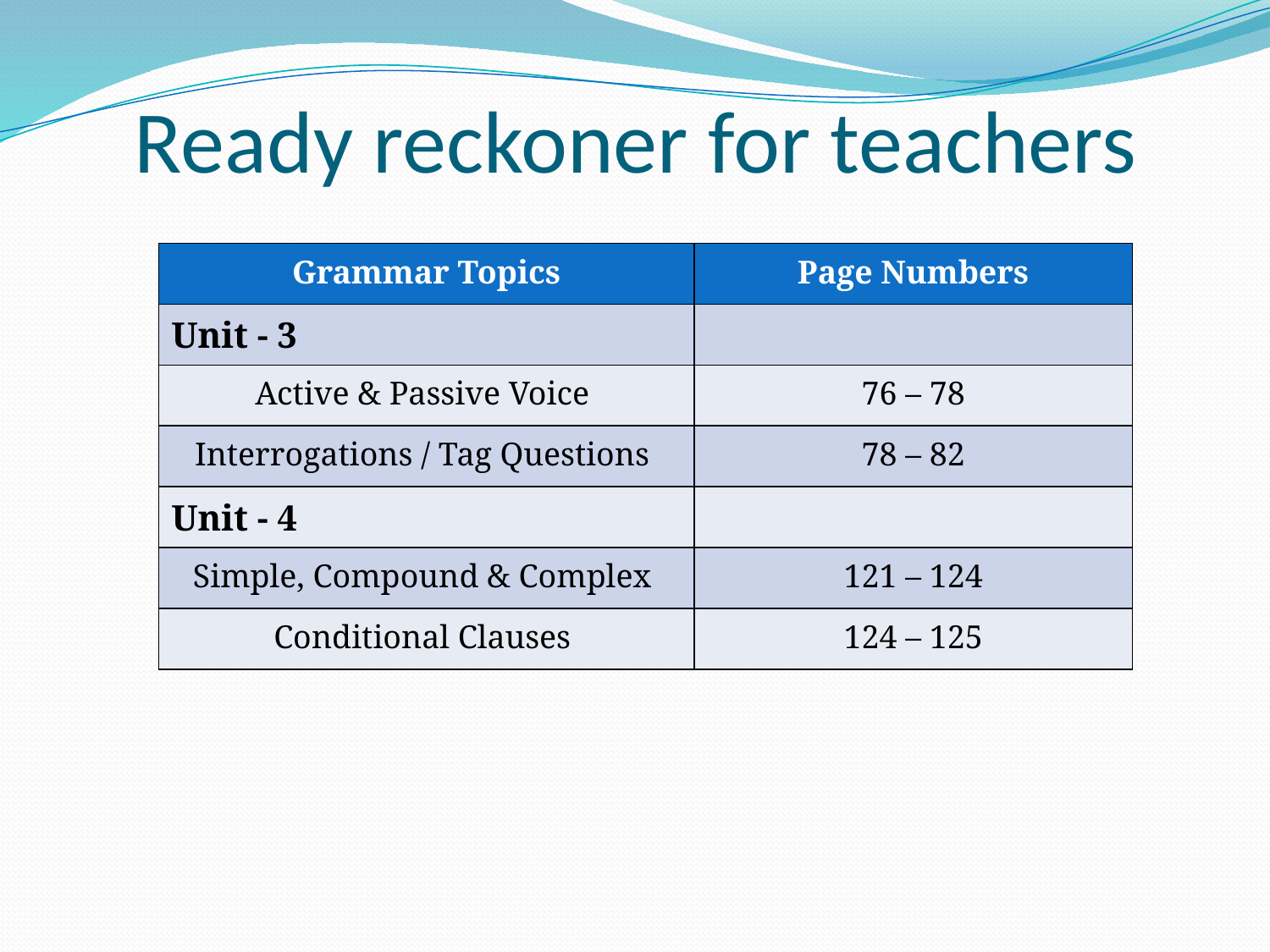

# Ready reckoner for teachers
| Grammar Topics | Page Numbers |
| --- | --- |
| Unit - 3 |  |
| Active & Passive Voice | 76 – 78 |
| Interrogations / Tag Questions | 78 – 82 |
| Unit - 4 |  |
| Simple, Compound & Complex | 121 – 124 |
| Conditional Clauses | 124 – 125 |